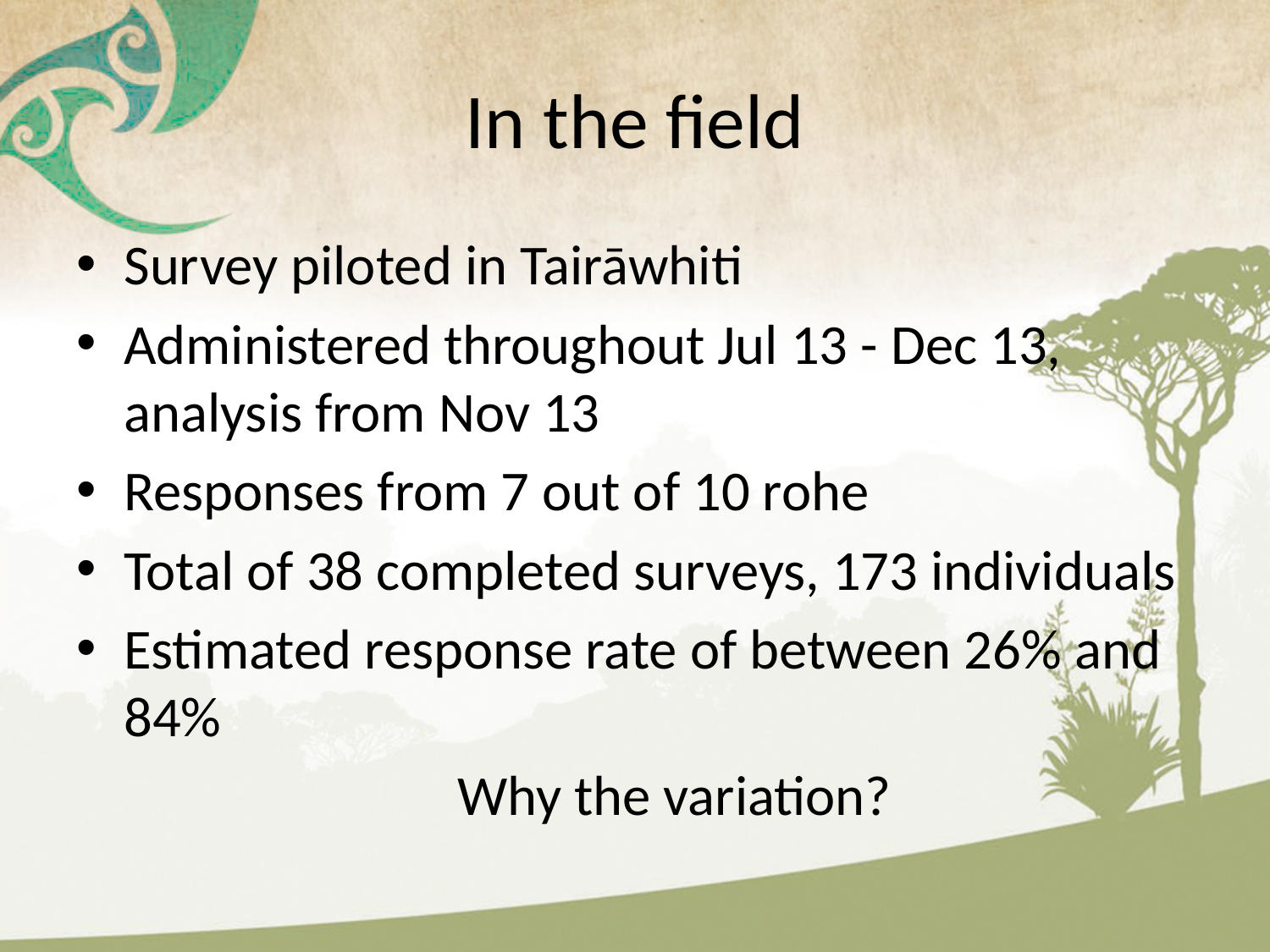

# In the field
Survey piloted in Tairāwhiti
Administered throughout Jul 13 - Dec 13, analysis from Nov 13
Responses from 7 out of 10 rohe
Total of 38 completed surveys, 173 individuals
Estimated response rate of between 26% and 84%
			Why the variation?